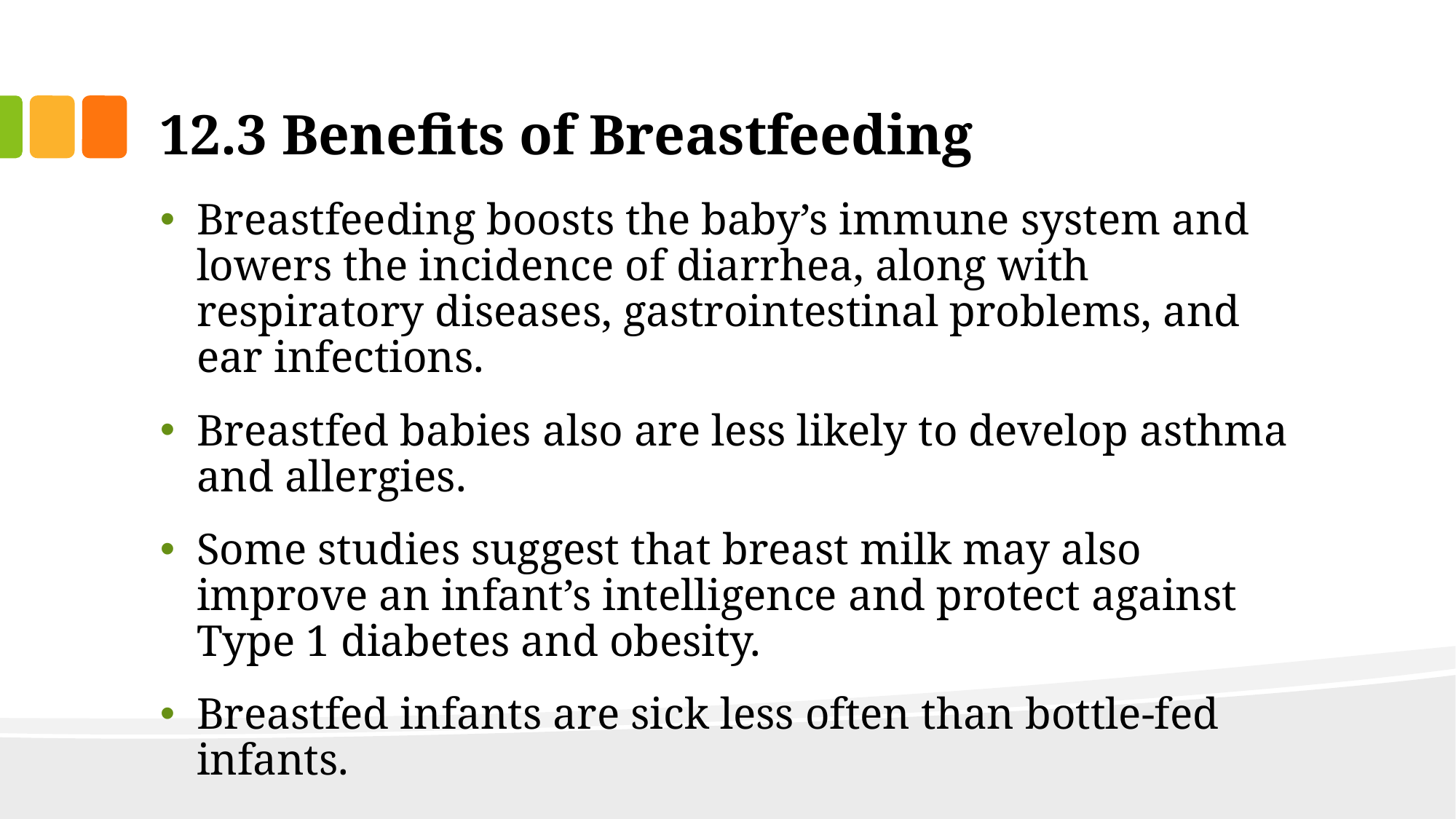

# 12.3 Benefits of Breastfeeding
Breastfeeding boosts the baby’s immune system and lowers the incidence of diarrhea, along with respiratory diseases, gastrointestinal problems, and ear infections.
Breastfed babies also are less likely to develop asthma and allergies.
Some studies suggest that breast milk may also improve an infant’s intelligence and protect against Type 1 diabetes and obesity.
Breastfed infants are sick less often than bottle-fed infants.